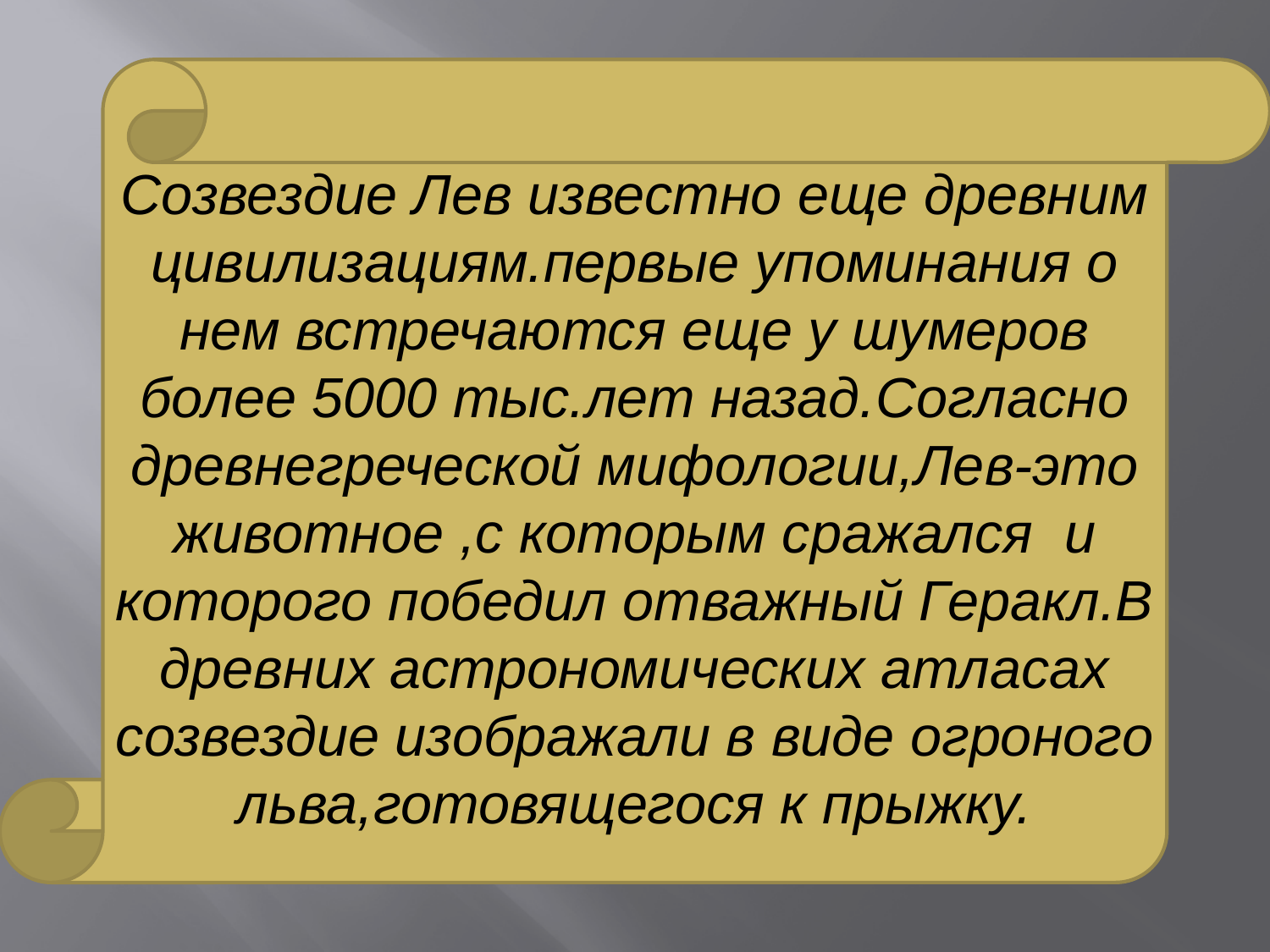

Созвездие Лев известно еще древним цивилизациям.первые упоминания о нем встречаются еще у шумеров более 5000 тыс.лет назад.Согласно древнегреческой мифологии,Лев-это животное ,с которым сражался  и которого победил отважный Геракл.В древних астрономических атласах созвездие изображали в виде огроного льва,готовящегося к прыжку.